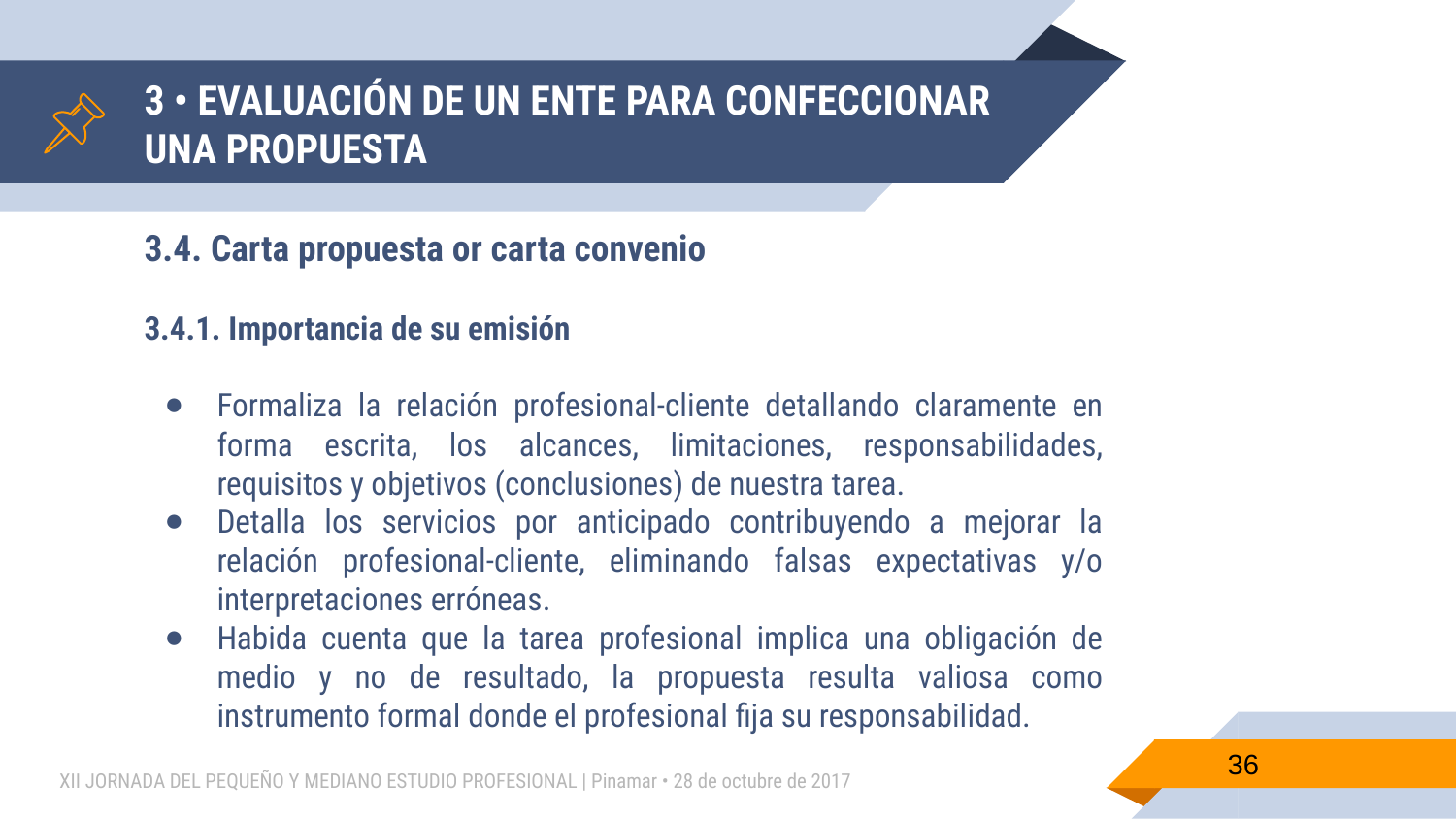

# 3 • EVALUACIÓN DE UN ENTE PARA CONFECCIONAR UNA PROPUESTA

3.4. Carta propuesta or carta convenio

3.4.1. Importancia de su emisión

Formaliza la relación profesional-cliente detallando claramente en forma escrita, los alcances, limitaciones, responsabilidades, requisitos y objetivos (conclusiones) de nuestra tarea.
Detalla los servicios por anticipado contribuyendo a mejorar la relación profesional-cliente, eliminando falsas expectativas y/o interpretaciones erróneas.
Habida cuenta que la tarea profesional implica una obligación de medio y no de resultado, la propuesta resulta valiosa como instrumento formal donde el profesional fija su responsabilidad.
36